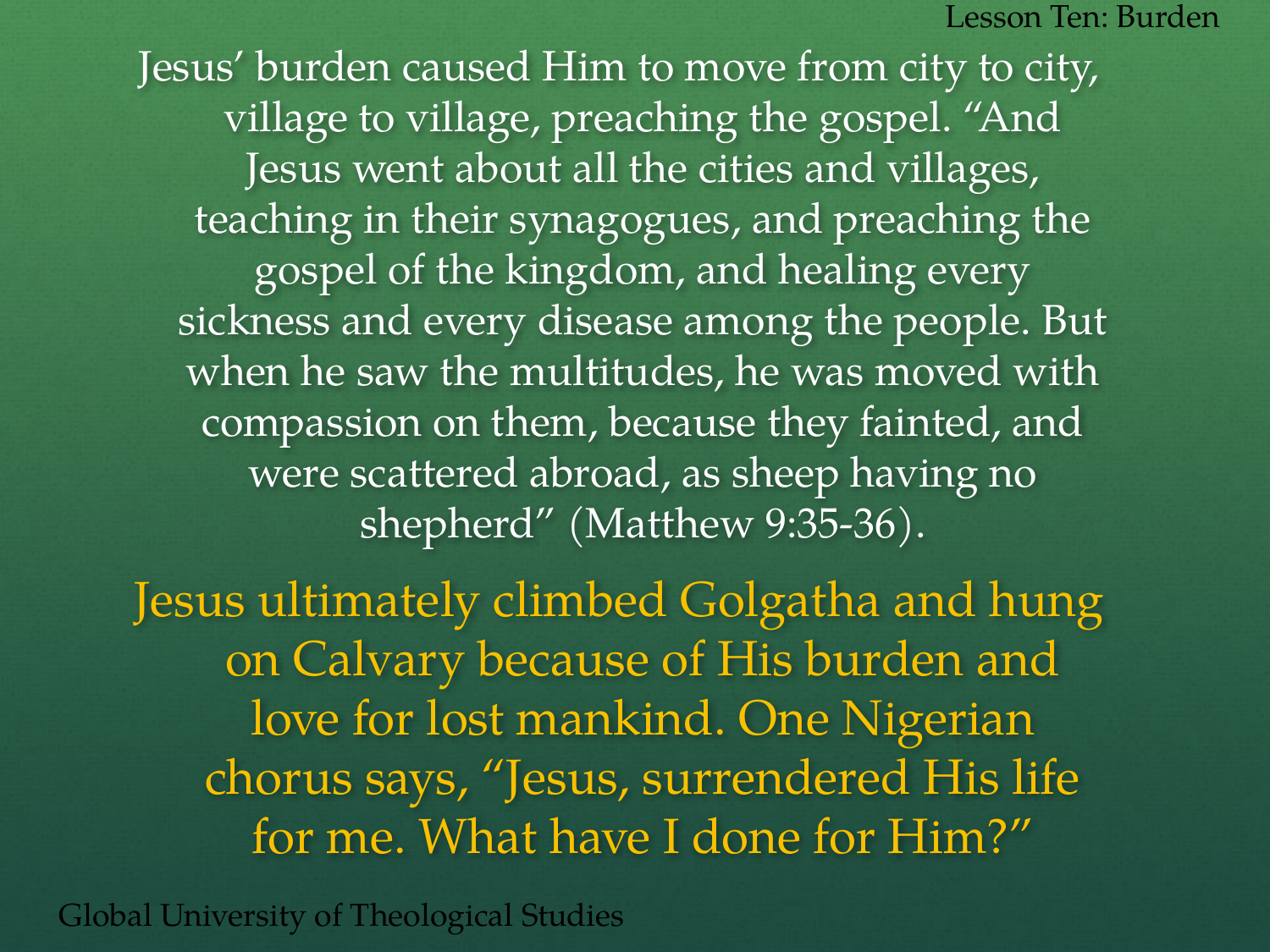

Lesson Ten: Burden

Jesus’ burden caused Him to move from city to city, village to village, preaching the gospel. “And Jesus went about all the cities and villages, teaching in their synagogues, and preaching the gospel of the kingdom, and healing every sickness and every disease among the people. But when he saw the multitudes, he was moved with compassion on them, because they fainted, and were scattered abroad, as sheep having no shepherd” (Matthew 9:35-36).
Jesus ultimately climbed Golgatha and hung on Calvary because of His burden and love for lost mankind. One Nigerian chorus says, “Jesus, surrendered His life for me. What have I done for Him?”
Global University of Theological Studies